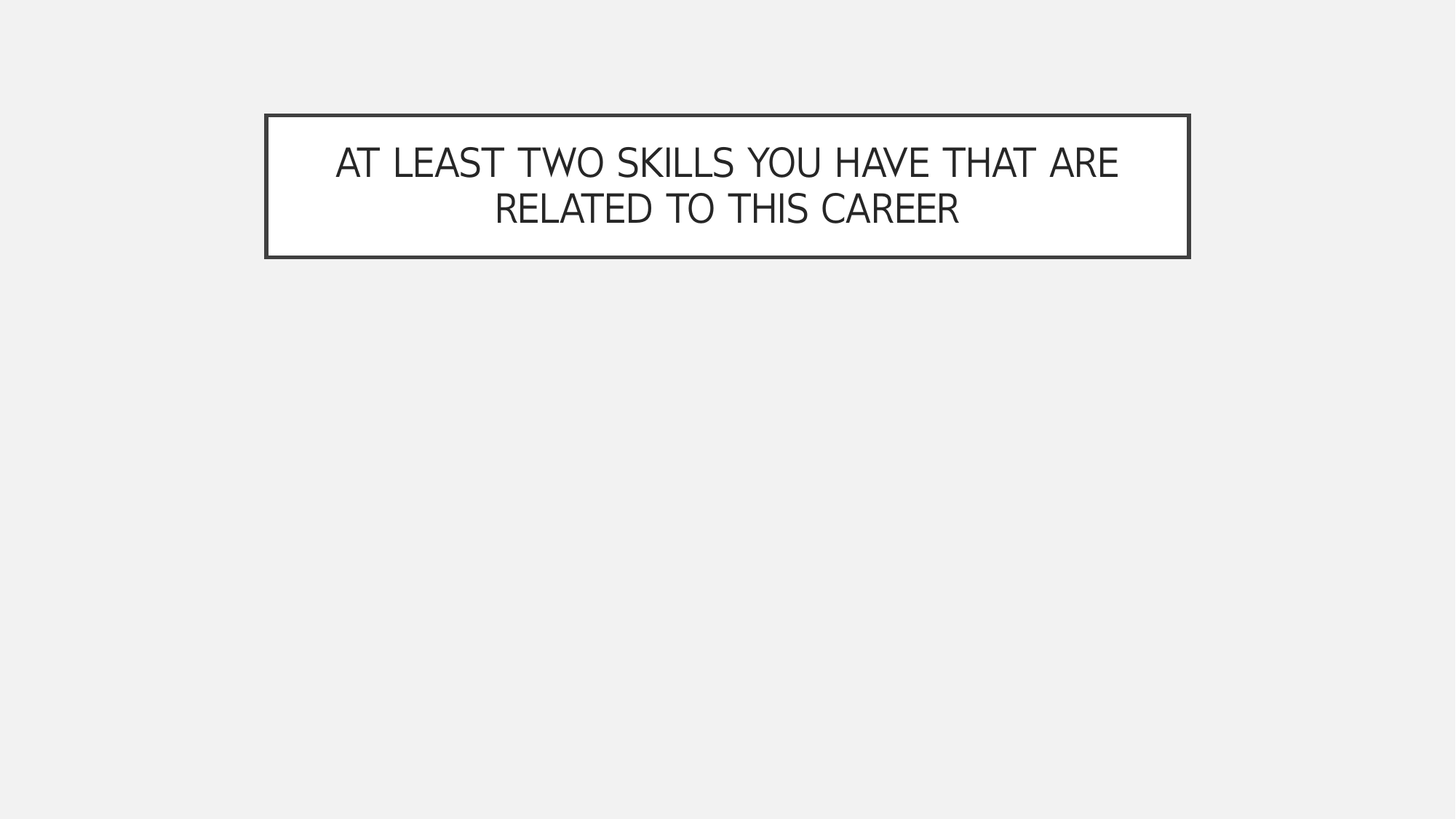

# AT LEAST TWO SKILLS YOU HAVE THAT ARE RELATED TO THIS CAREER